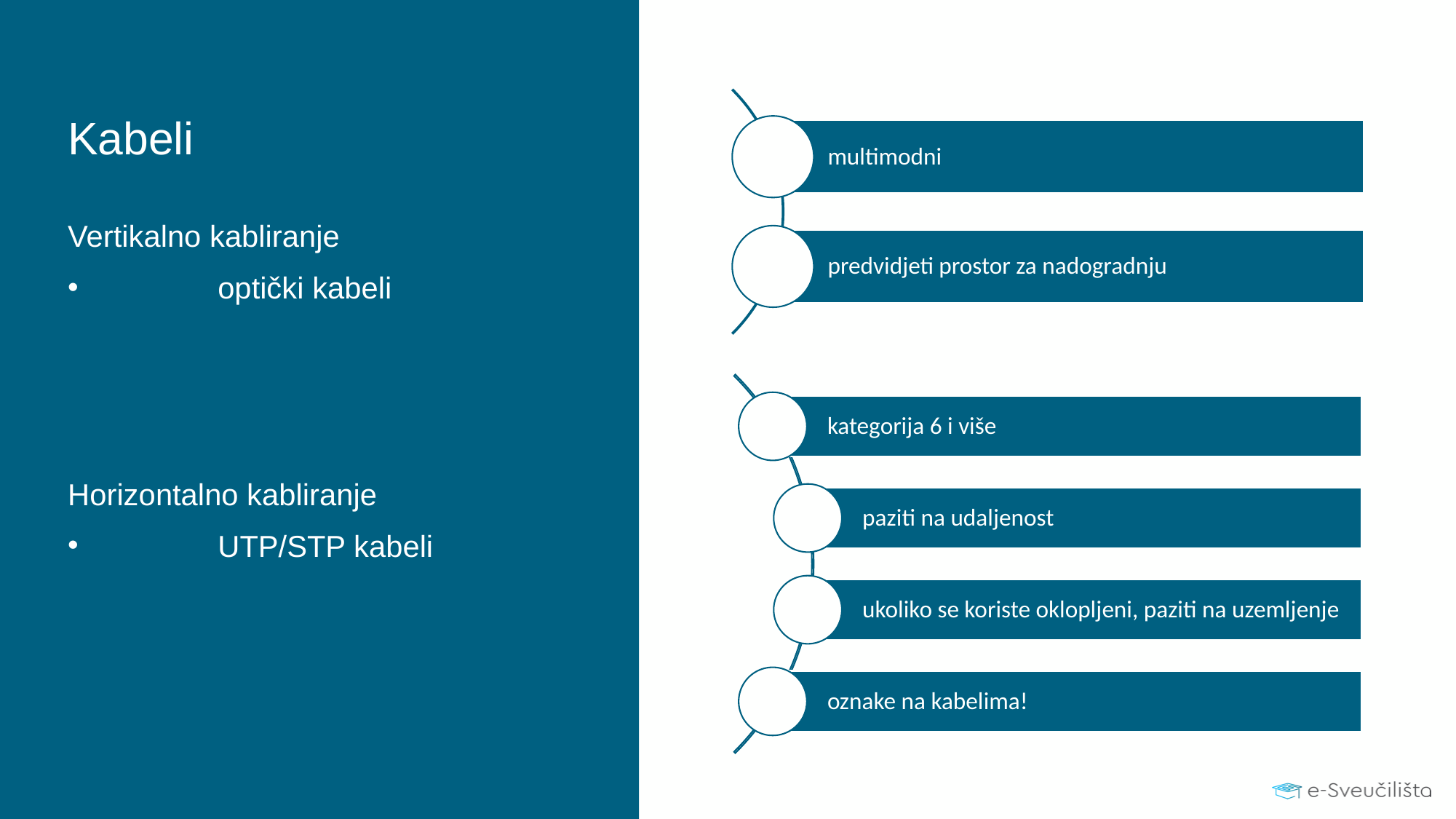

multimodni

predvidjeti prostor za nadogradnju
# Kabeli
Vertikalno kabliranje
	optički kabeli

Horizontalno kabliranje
	UTP/STP kabeli

kategorija 6 i više

paziti na udaljenost

ukoliko se koriste oklopljeni, paziti na uzemljenje

oznake na kabelima!